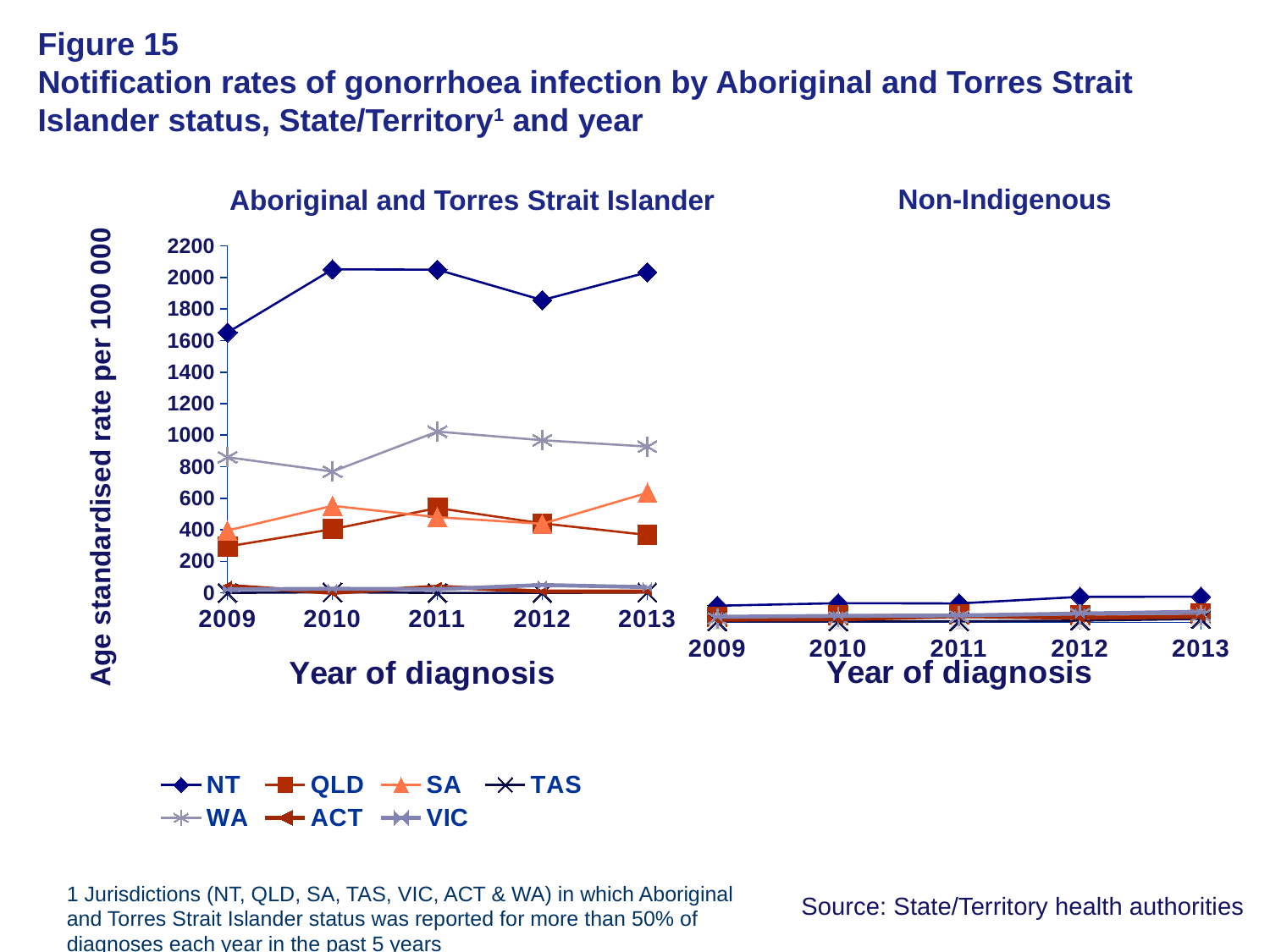

# Figure 15 Notification rates of gonorrhoea infection by Aboriginal and Torres Strait Islander status, State/Territory1 and year

### Chart

| Category | NT | QLD | SA | TAS | WA | ACT | VIC |
|---|---|---|---|---|---|---|---|
| 2009.0 | 80.66773171779631 | 26.63947665201301 | 13.54551469993912 | 4.823747077948367 | 19.15113753867584 | 12.91631708234683 | 26.91596082785792 |
| 2010.0 | 93.01223262048384 | 33.08926190939353 | 14.99941691558881 | 4.284092153657841 | 24.51727138706116 | 14.07993990396644 | 31.18161697239443 |
| 2011.0 | 91.85350077355857 | 37.68982388585759 | 14.7719278471371 | 4.213392476064452 | 28.48001721619422 | 30.65189694689227 | 33.22859056398511 |
| 2012.0 | 123.8698112401946 | 36.11406999042349 | 19.48896394878426 | 8.097559889210784 | 39.88862104013013 | 21.89377091953375 | 42.65014494687135 |
| 2013.0 | 124.626257308767 | 41.46578055060925 | 31.64267445023396 | 15.97759720008766 | 34.70110161325037 | 26.87796851961118 | 51.80584341118648 |
Non-Indigenous
Aboriginal and Torres Strait Islander

### Chart

| Category | NT | QLD | SA | TAS | WA | ACT | VIC |
|---|---|---|---|---|---|---|---|
| 2009.0 | 1651.373602224348 | 293.8457257305266 | 395.6323045773946 | 0.0 | 860.3860658344792 | 45.26441149380359 | 21.9082438505192 |
| 2010.0 | 2052.284137402734 | 403.9687231749378 | 552.035582675993 | 3.348087970847996 | 769.4141174426604 | 0.0 | 26.27867206249716 |
| 2011.0 | 2050.271710812128 | 537.9981665767039 | 479.9363082568842 | 0.0 | 1023.119120187881 | 39.38645180631847 | 22.85654014148779 |
| 2012.0 | 1857.192288568997 | 440.7286204399853 | 437.7812655996483 | 0.0 | 968.2785584121668 | 8.788979110646759 | 50.01272690298483 |
| 2013.0 | 2032.996640302987 | 367.200520639724 | 634.4737211523826 | 2.272335306257136 | 927.7649161720378 | 8.264356642455548 | 36.22543388422135 |
1 Jurisdictions (NT, QLD, SA, TAS, VIC, ACT & WA) in which Aboriginal and Torres Strait Islander status was reported for more than 50% of diagnoses each year in the past 5 years
 Source: State/Territory health authorities